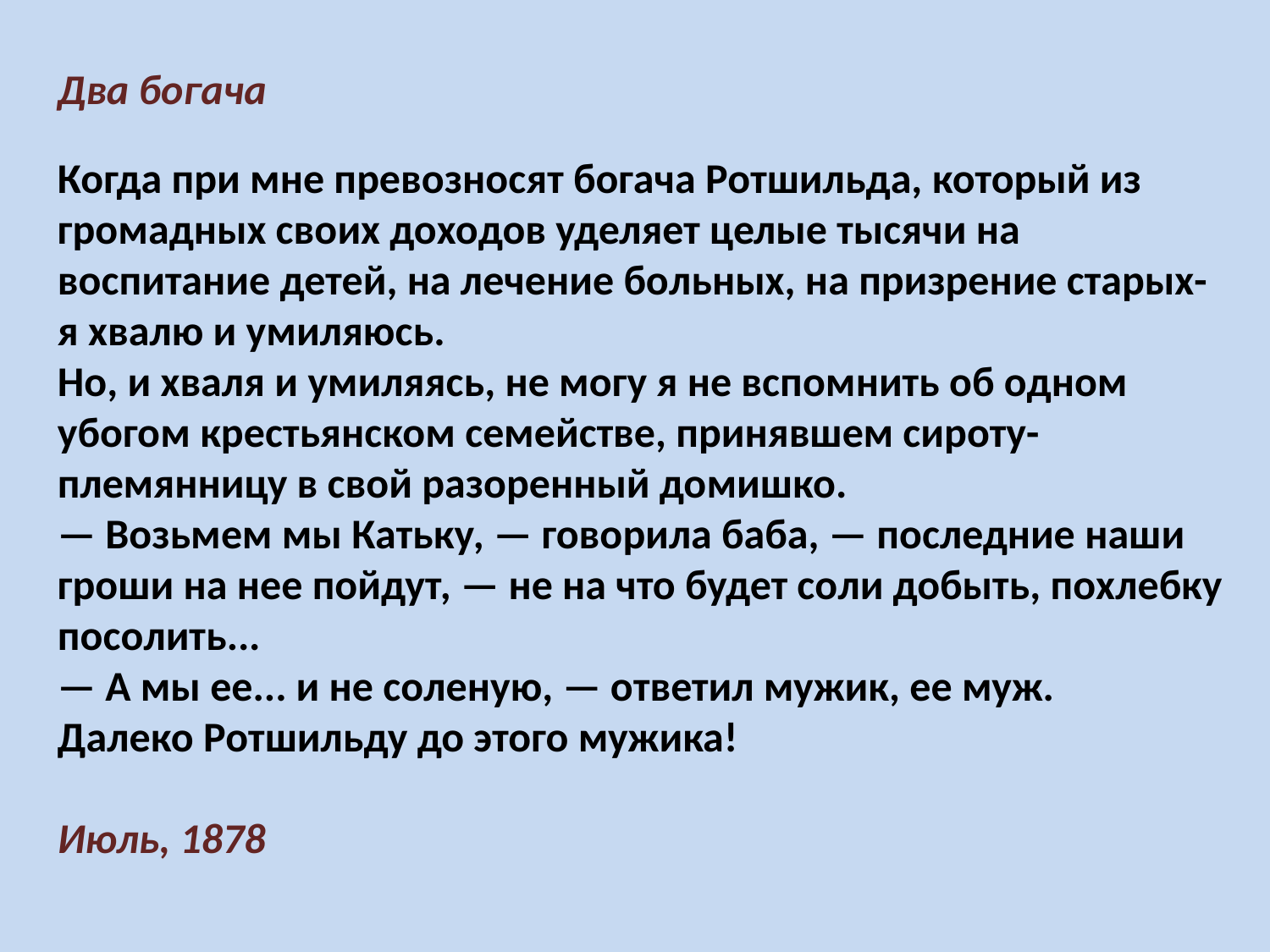

Два богача

Когда при мне превозносят богача Ротшильда, который из громадных своих доходов уделяет целые тысячи на воспитание детей, на лечение больных, на призрение старых-  я хвалю и умиляюсь.
Но, и хваля и умиляясь, не могу я не вспомнить об одном убогом крестьянском семействе, принявшем сироту-племянницу в свой разоренный домишко.
— Возьмем мы Катьку, — говорила баба, — последние наши гроши на нее пойдут, — не на что будет соли добыть, похлебку посолить...
— А мы ее... и не соленую, — ответил мужик, ее муж.
Далеко Ротшильду до этого мужика!

Июль, 1878